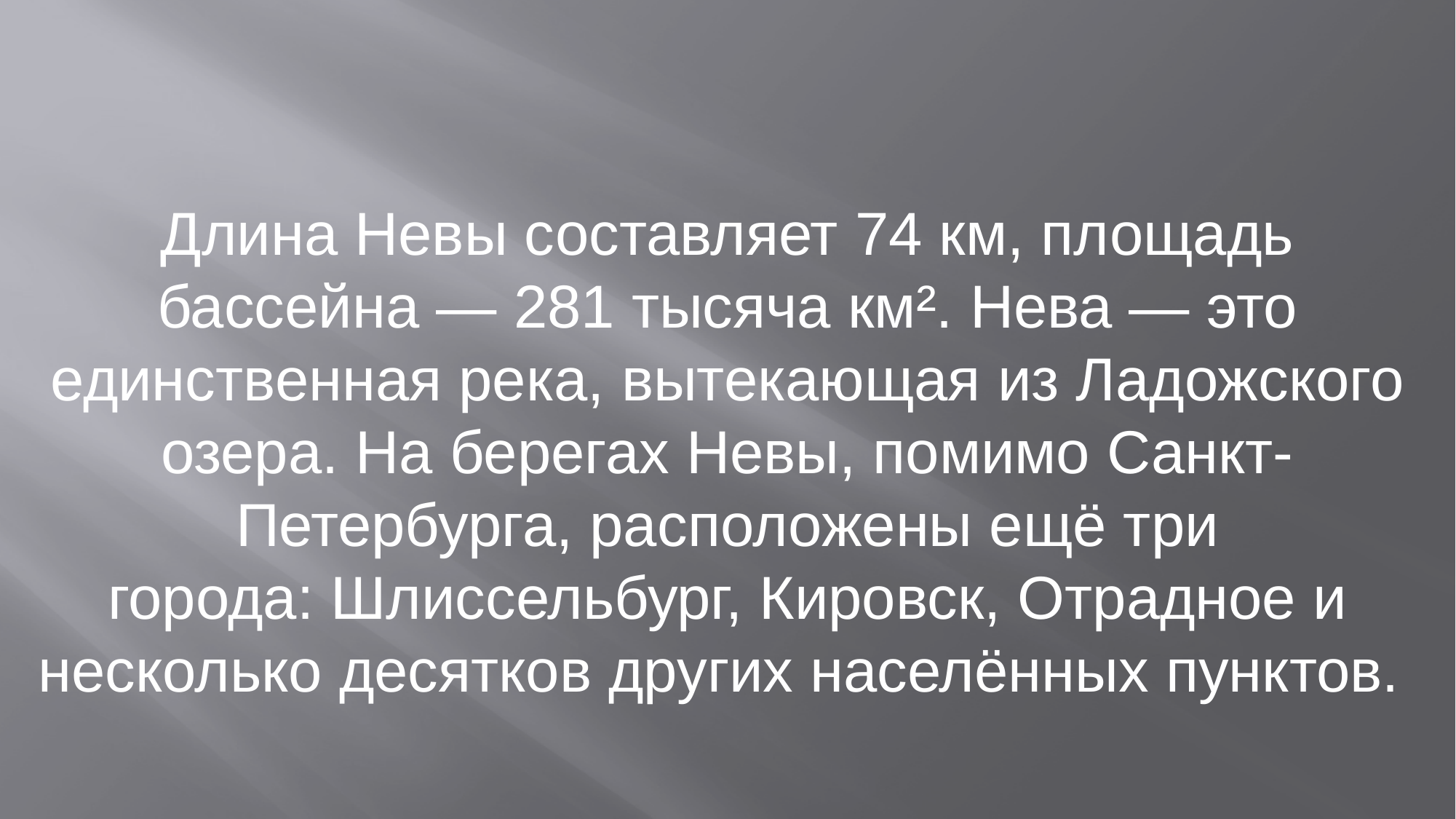

Длина Невы составляет 74 км, площадь бассейна — 281 тысяча км². Нева — это единственная река, вытекающая из Ладожского озера. На берегах Невы, помимо Санкт-Петербурга, расположены ещё три города: Шлиссельбург, Кировск, Отрадное и несколько десятков других населённых пунктов.